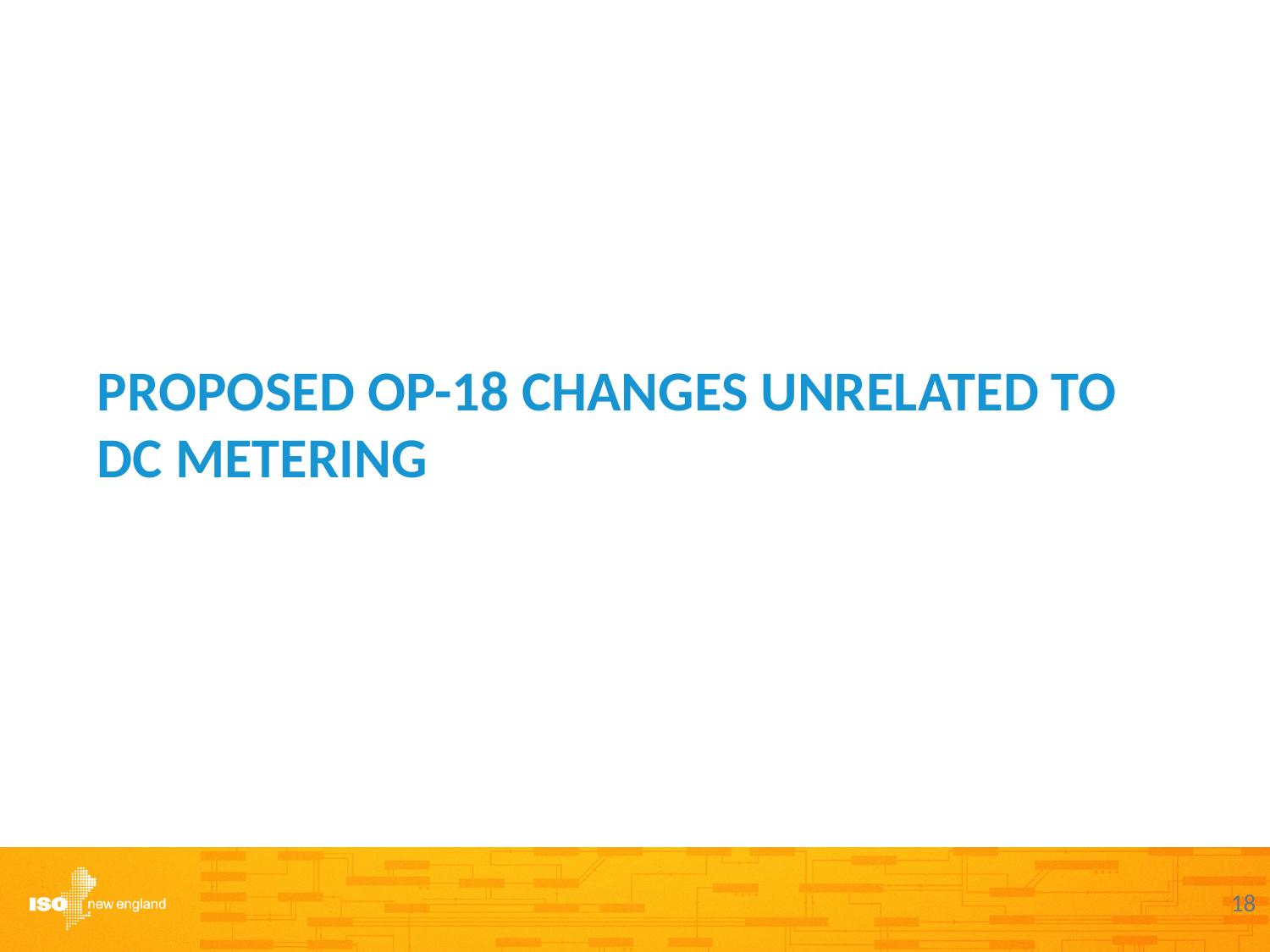

# Proposed OP-18 Changes UnRelated to DC Metering

18